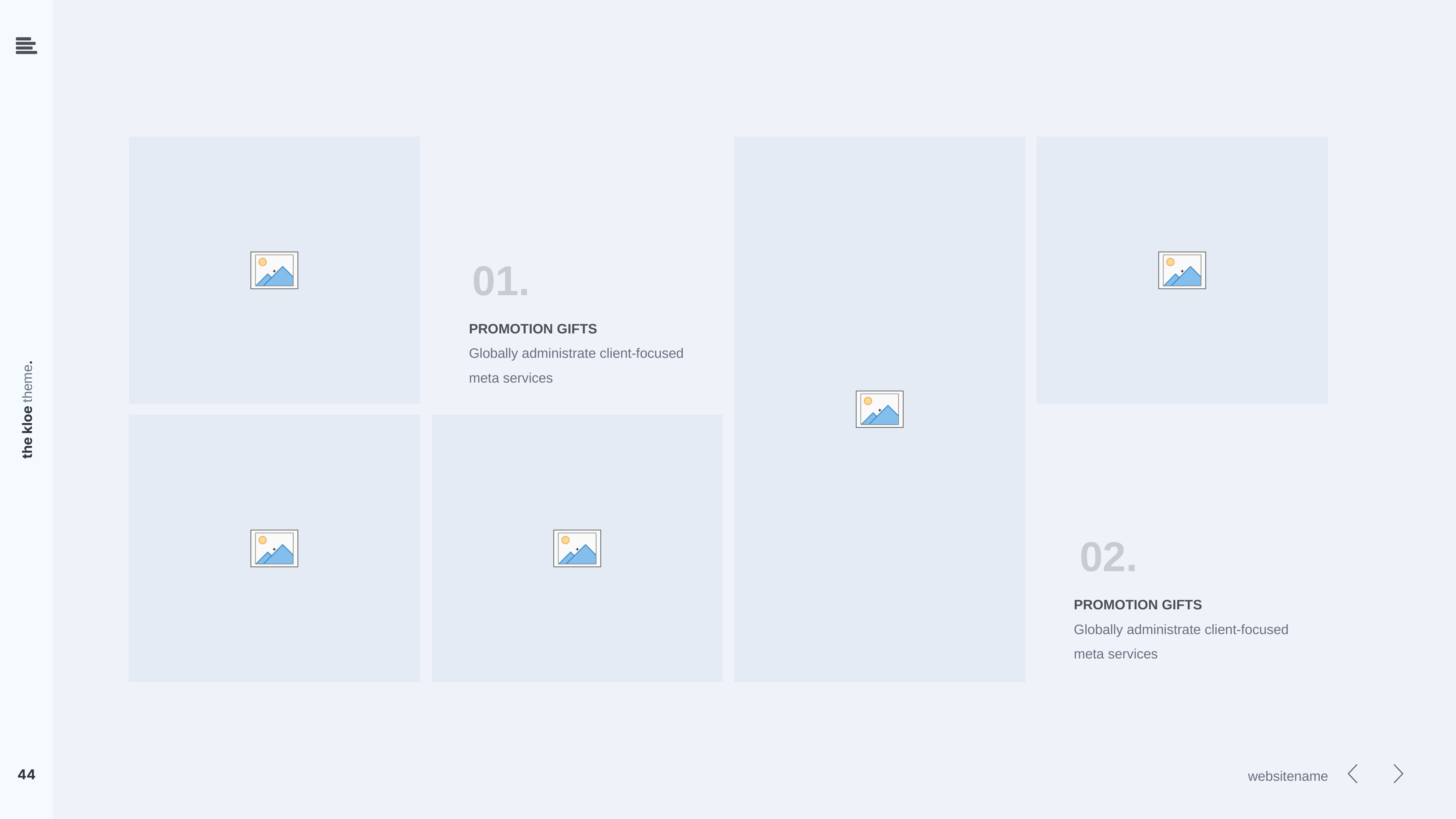

01.
PROMOTION GIFTS
Globally administrate client-focused
meta services

02.
PROMOTION GIFTS
Globally administrate client-focused
meta services
44